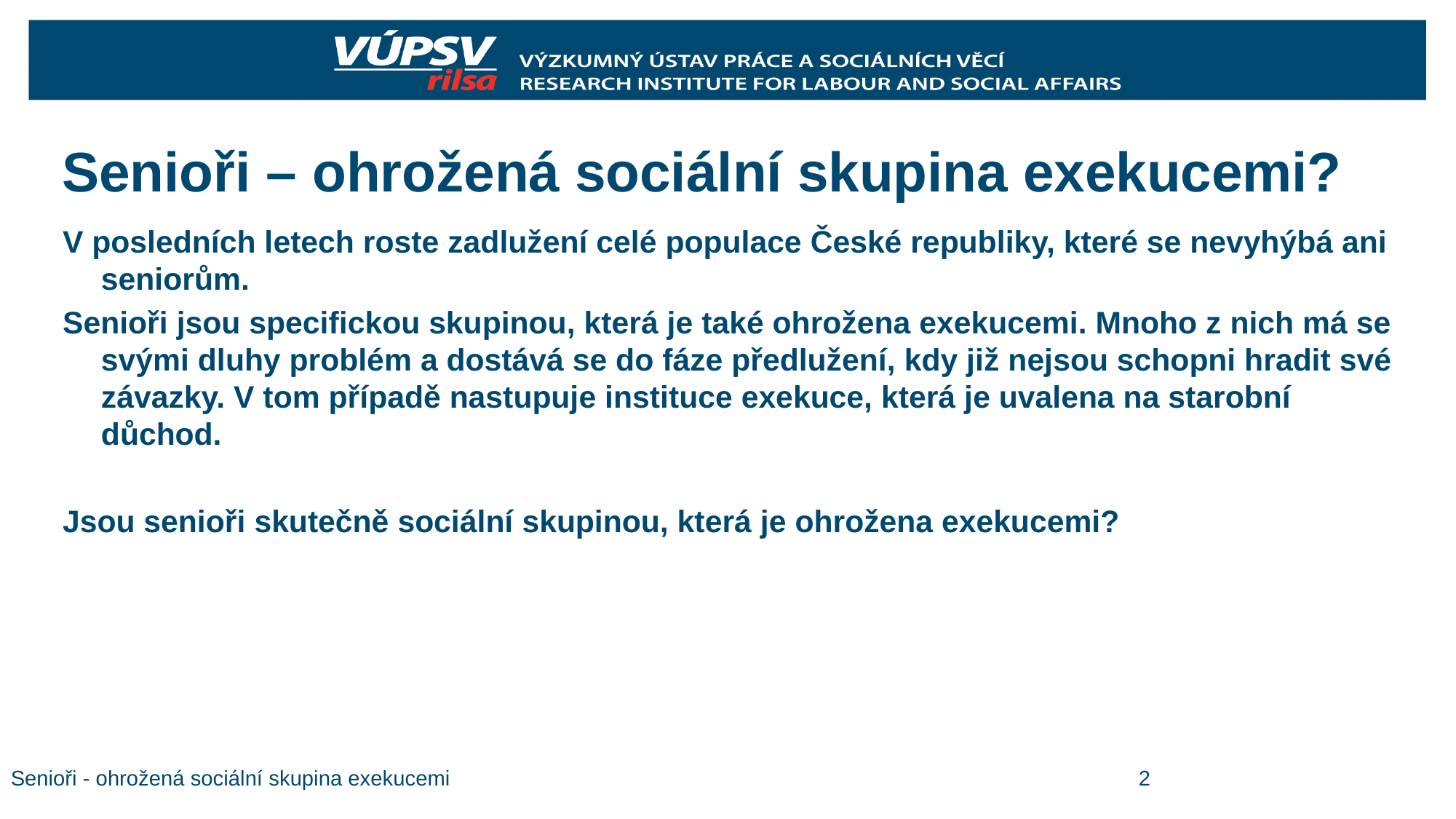

# Senioři – ohrožená sociální skupina exekucemi?
V posledních letech roste zadlužení celé populace České republiky, které se nevyhýbá ani seniorům.
Senioři jsou specifickou skupinou, která je také ohrožena exekucemi. Mnoho z nich má se svými dluhy problém a dostává se do fáze předlužení, kdy již nejsou schopni hradit své závazky. V tom případě nastupuje instituce exekuce, která je uvalena na starobní důchod.

Jsou senioři skutečně sociální skupinou, která je ohrožena exekucemi?
Senioři - ohrožená sociální skupina exekucemi
2